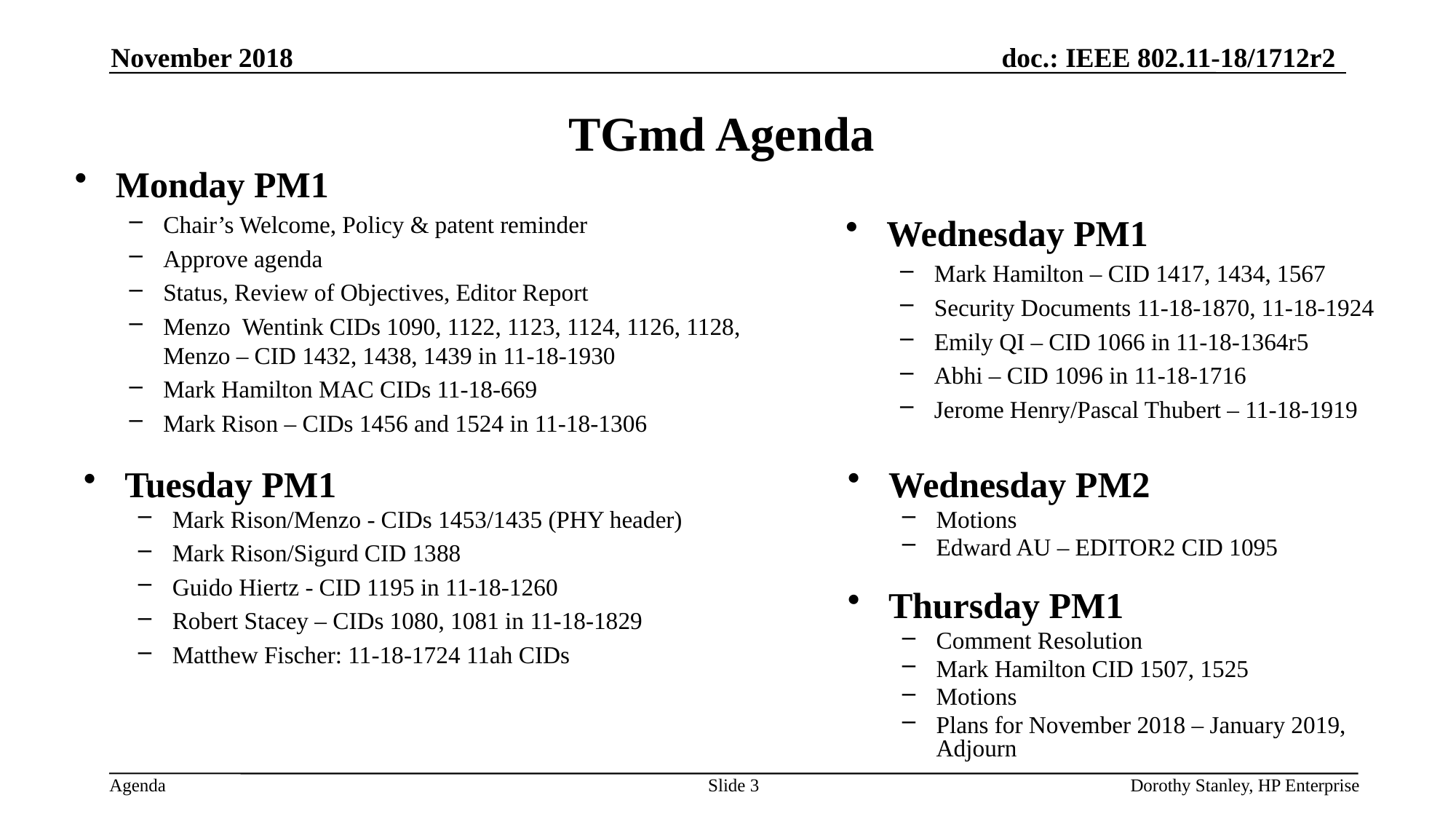

November 2018
# TGmd Agenda
Monday PM1
Chair’s Welcome, Policy & patent reminder
Approve agenda
Status, Review of Objectives, Editor Report
Menzo  Wentink CIDs 1090, 1122, 1123, 1124, 1126, 1128, Menzo – CID 1432, 1438, 1439 in 11-18-1930
Mark Hamilton MAC CIDs 11-18-669
Mark Rison – CIDs 1456 and 1524 in 11-18-1306
Wednesday PM1
Mark Hamilton – CID 1417, 1434, 1567
Security Documents 11-18-1870, 11-18-1924
Emily QI – CID 1066 in 11-18-1364r5
Abhi – CID 1096 in 11-18-1716
Jerome Henry/Pascal Thubert – 11-18-1919

Wednesday PM2
Motions
Edward AU – EDITOR2 CID 1095

Tuesday PM1
Mark Rison/Menzo - CIDs 1453/1435 (PHY header)
Mark Rison/Sigurd CID 1388
Guido Hiertz - CID 1195 in 11-18-1260
Robert Stacey – CIDs 1080, 1081 in 11-18-1829
Matthew Fischer: 11-18-1724 11ah CIDs
Thursday PM1
Comment Resolution
Mark Hamilton CID 1507, 1525
Motions
Plans for November 2018 – January 2019, Adjourn

Slide 3
Dorothy Stanley, HP Enterprise